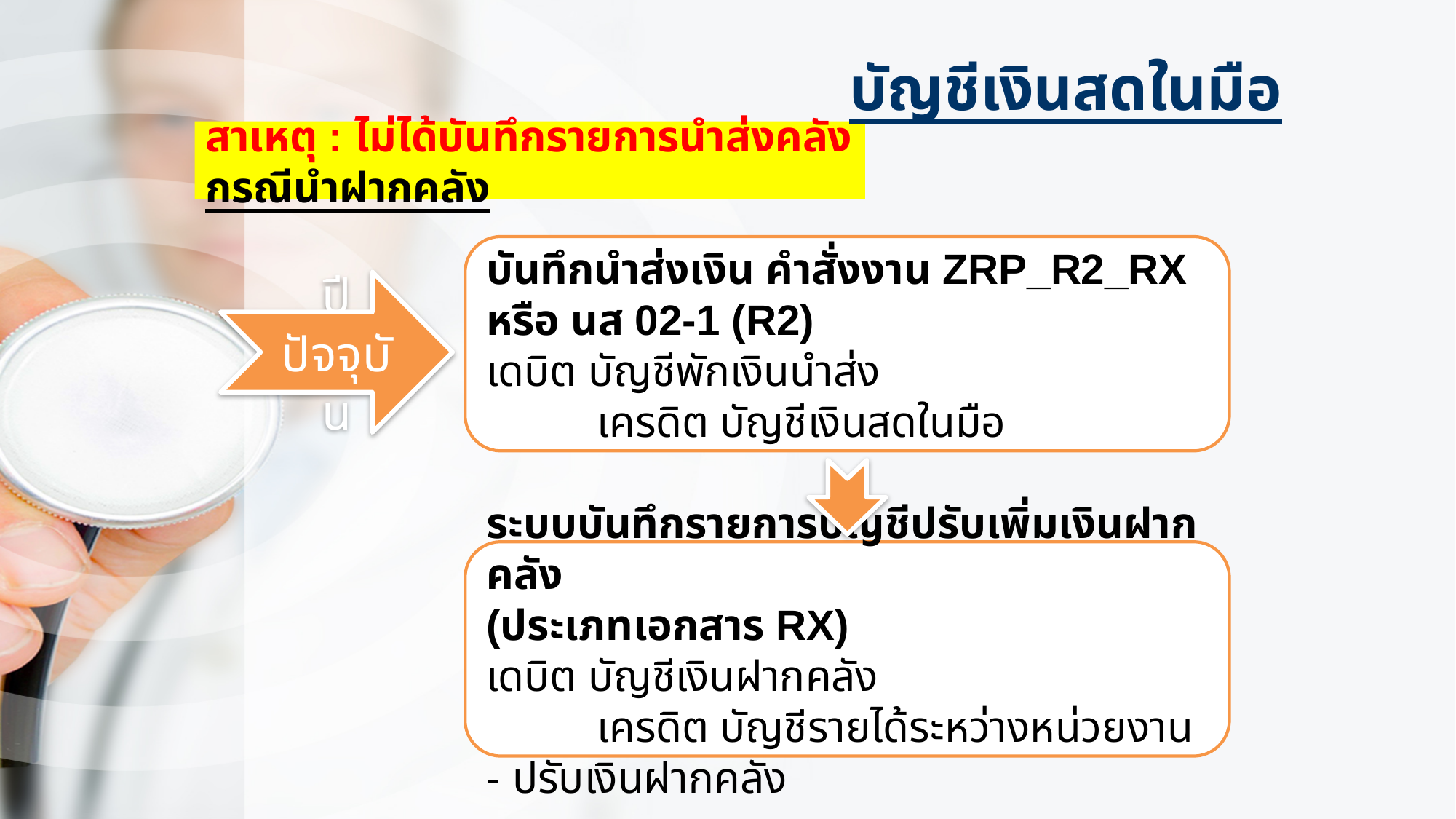

บัญชีเงินสดในมือ
สาเหตุ : ไม่ได้บันทึกรายการนำส่งคลัง กรณีนำฝากคลัง
บันทึกนำส่งเงิน คำสั่งงาน ZRP_R2_RX หรือ นส 02-1 (R2)
เดบิต บัญชีพักเงินนำส่ง
          เครดิต บัญชีเงินสดในมือ
ปีปัจจุบัน

ระบบบันทึกรายการบัญชีปรับเพิ่มเงินฝากคลัง
(ประเภทเอกสาร RX)
เดบิต บัญชีเงินฝากคลัง
          เครดิต บัญชีรายได้ระหว่างหน่วยงาน - ปรับเงินฝากคลัง